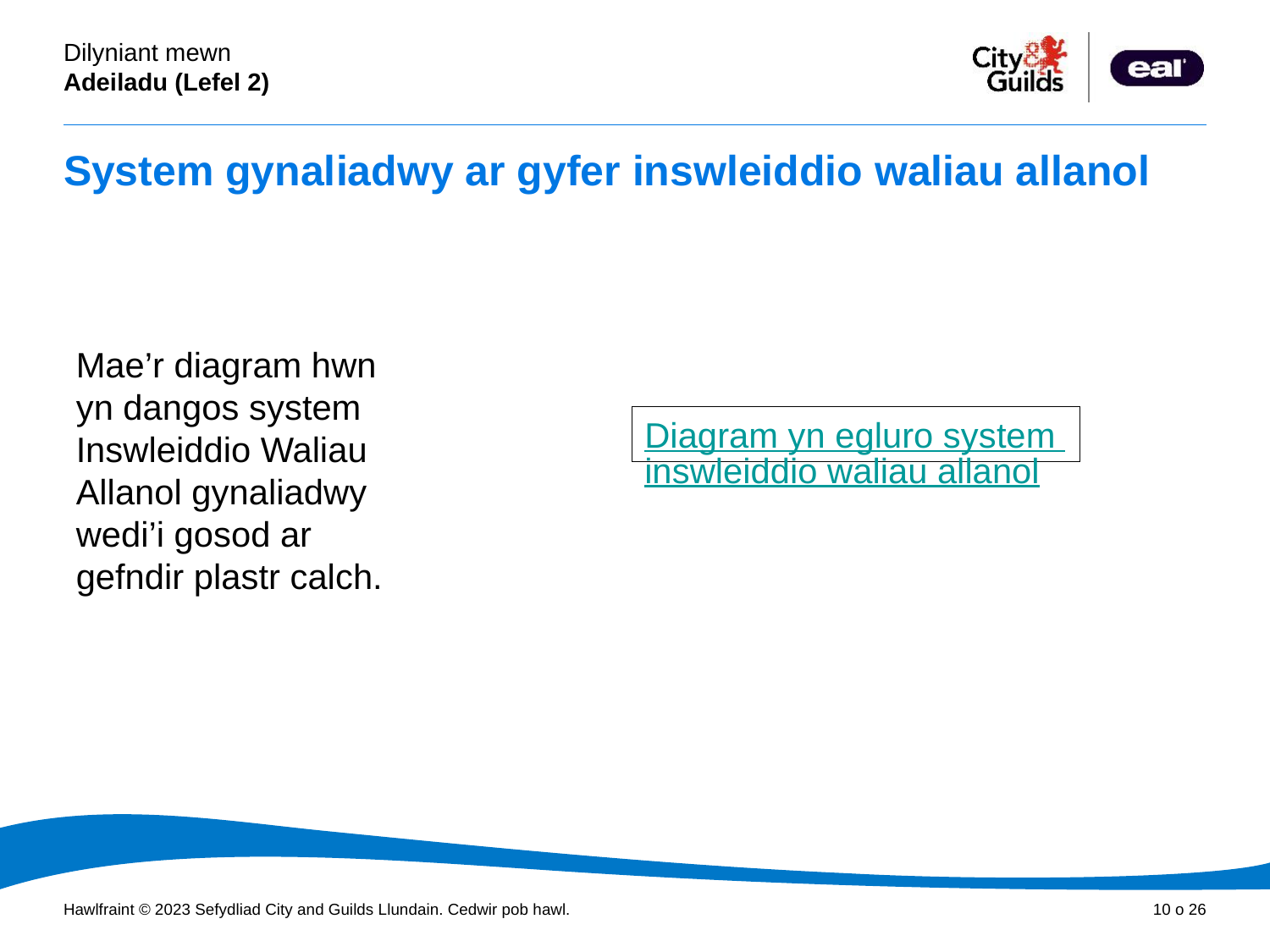

# System gynaliadwy ar gyfer inswleiddio waliau allanol

Mae’r diagram hwn yn dangos system Inswleiddio Waliau Allanol gynaliadwy wedi’i gosod ar gefndir plastr calch.
Diagram yn egluro system inswleiddio waliau allanol